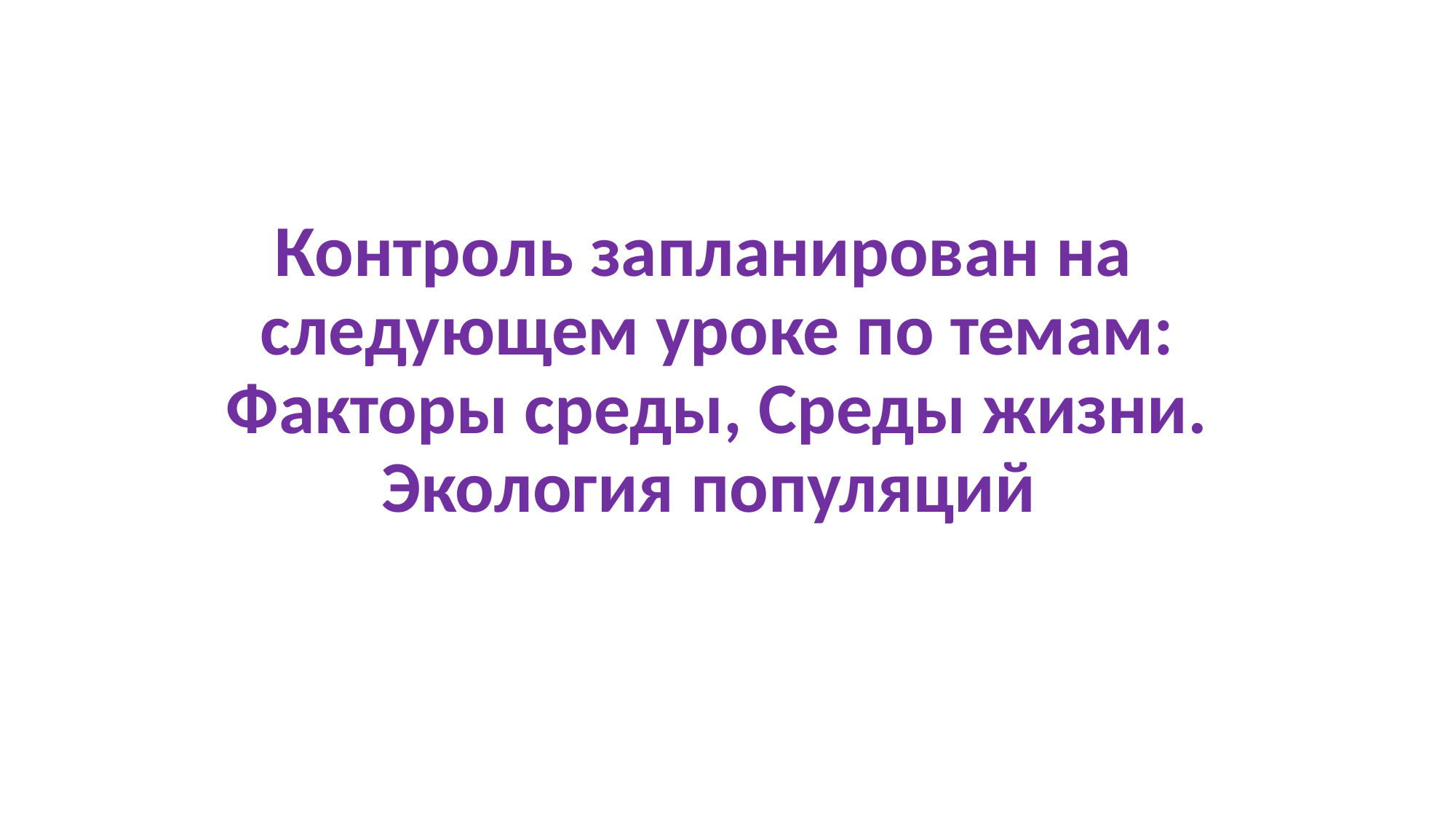

Контроль запланирован на следующем уроке по темам: Факторы среды, Среды жизни. Экология популяций